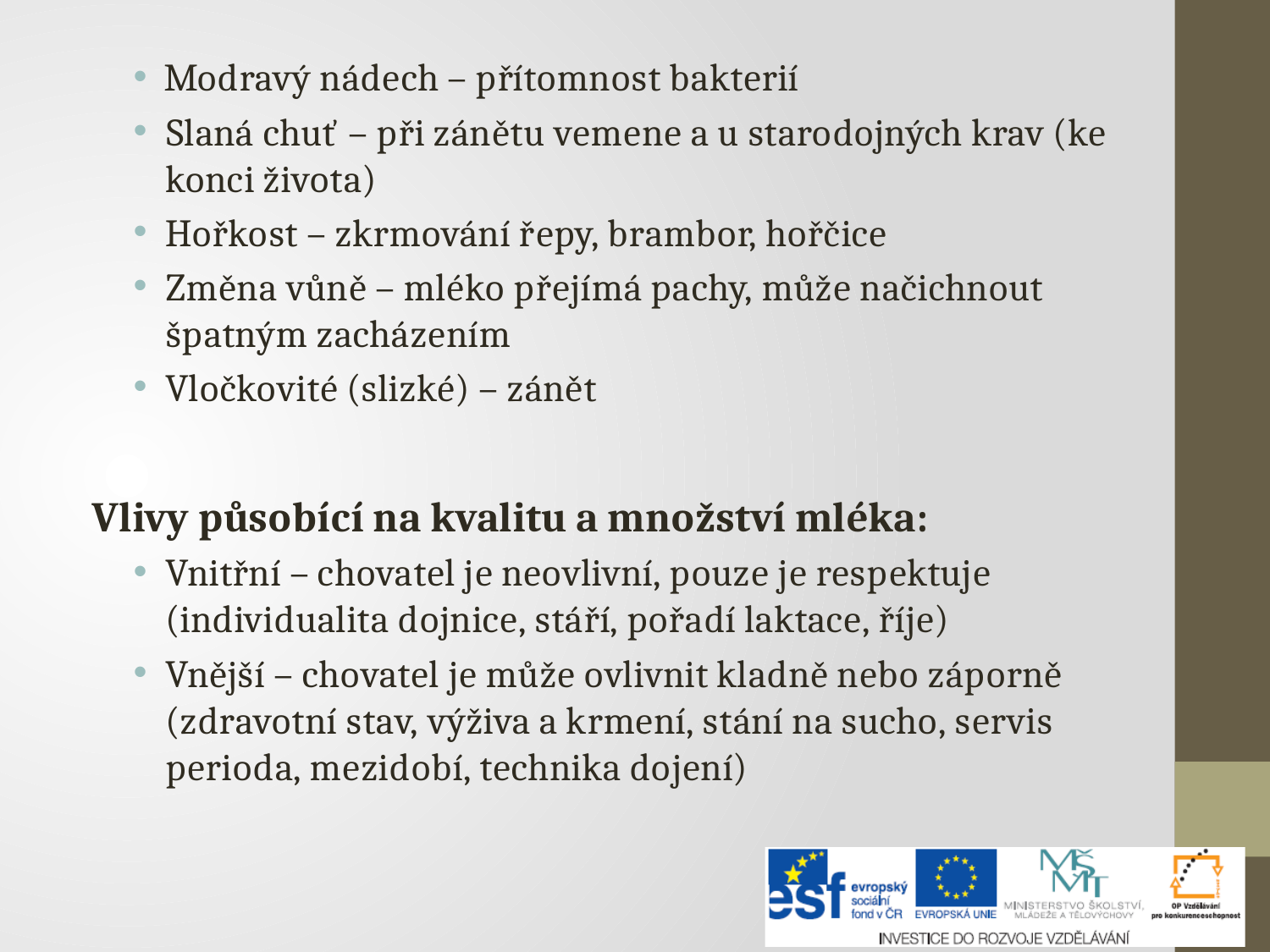

Modravý nádech – přítomnost bakterií
Slaná chuť – při zánětu vemene a u starodojných krav (ke konci života)
Hořkost – zkrmování řepy, brambor, hořčice
Změna vůně – mléko přejímá pachy, může načichnout špatným zacházením
Vločkovité (slizké) – zánět

Vlivy působící na kvalitu a množství mléka:
Vnitřní – chovatel je neovlivní, pouze je respektuje (individualita dojnice, stáří, pořadí laktace, říje)
Vnější – chovatel je může ovlivnit kladně nebo záporně (zdravotní stav, výživa a krmení, stání na sucho, servis perioda, mezidobí, technika dojení)